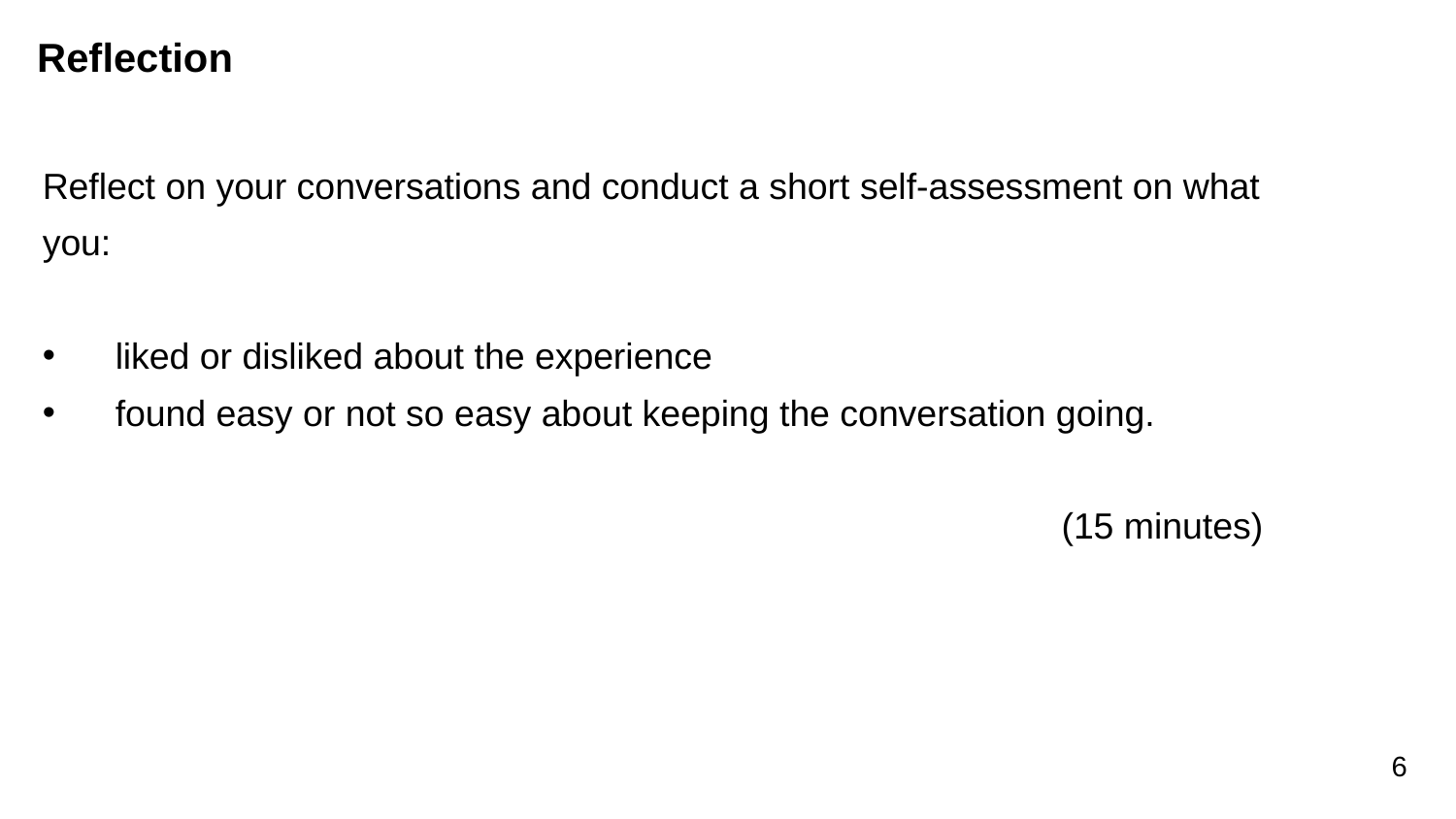

# Reflection
Reflect on your conversations and conduct a short self-assessment on what you:

liked or disliked about the experience
found easy or not so easy about keeping the conversation going.

(15 minutes)
6